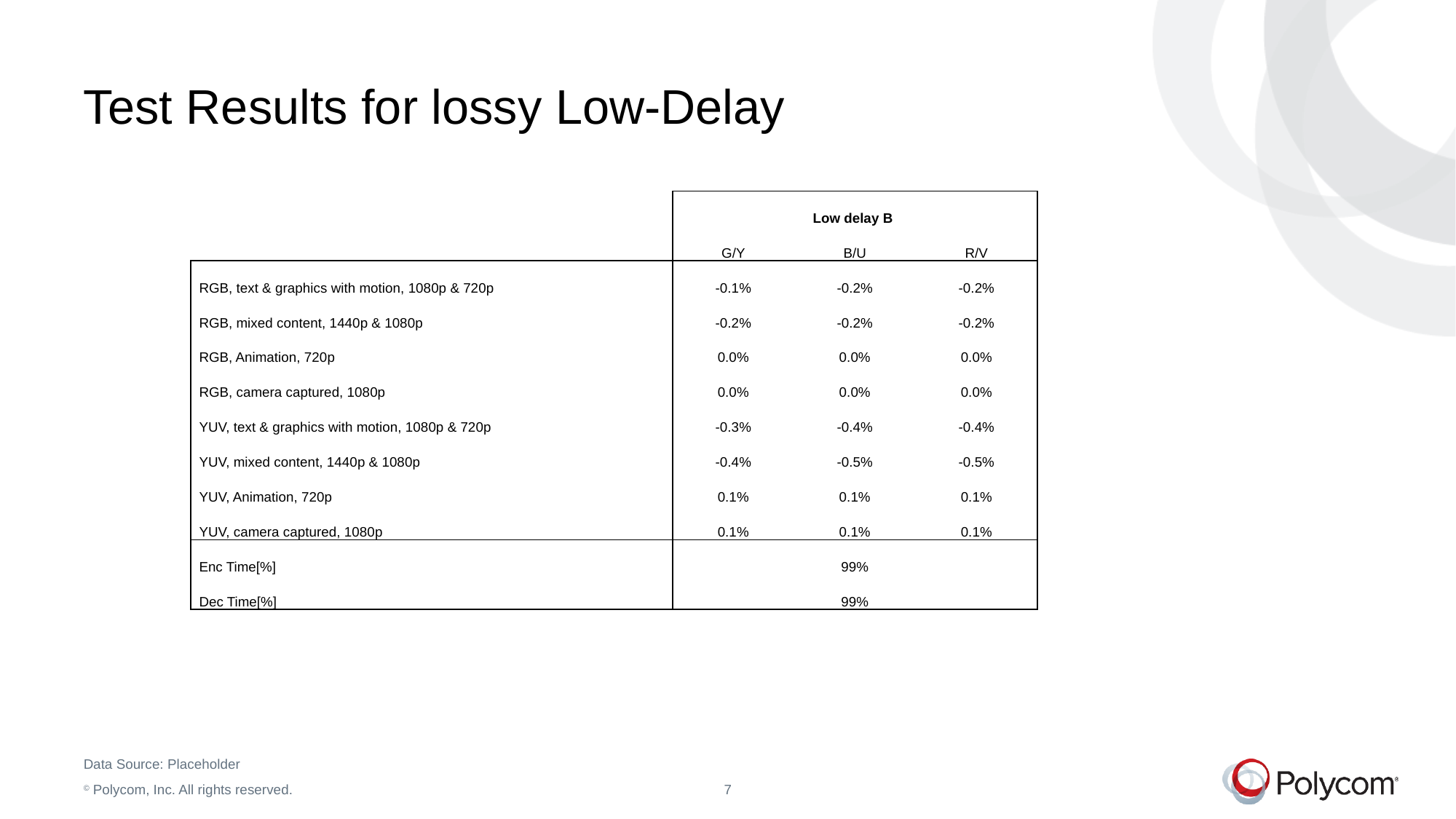

# Test Results for lossy Low-Delay
|  | Low delay B |  |  |
| --- | --- | --- | --- |
|  | G/Y | B/U | R/V |
| RGB, text & graphics with motion, 1080p & 720p | -0.1% | -0.2% | -0.2% |
| RGB, mixed content, 1440p & 1080p | -0.2% | -0.2% | -0.2% |
| RGB, Animation, 720p | 0.0% | 0.0% | 0.0% |
| RGB, camera captured, 1080p | 0.0% | 0.0% | 0.0% |
| YUV, text & graphics with motion, 1080p & 720p | -0.3% | -0.4% | -0.4% |
| YUV, mixed content, 1440p & 1080p | -0.4% | -0.5% | -0.5% |
| YUV, Animation, 720p | 0.1% | 0.1% | 0.1% |
| YUV, camera captured, 1080p | 0.1% | 0.1% | 0.1% |
| Enc Time[%] | 99% |  |  |
| Dec Time[%] | 99% |  |  |
Data Source: Placeholder